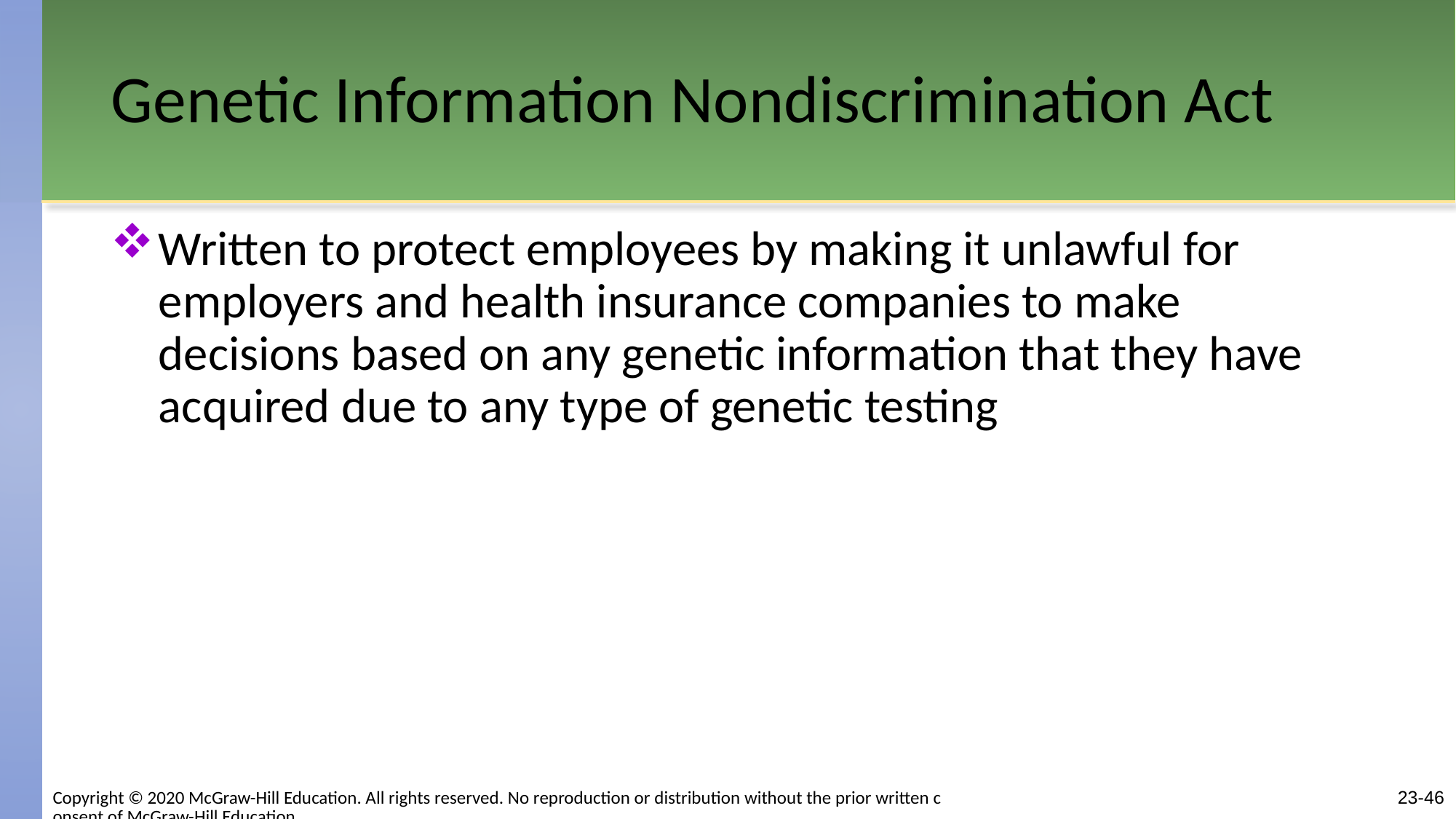

# Genetic Information Nondiscrimination Act
Written to protect employees by making it unlawful for employers and health insurance companies to make decisions based on any genetic information that they have acquired due to any type of genetic testing
Copyright © 2020 McGraw-Hill Education. All rights reserved. No reproduction or distribution without the prior written consent of McGraw-Hill Education.
23-46